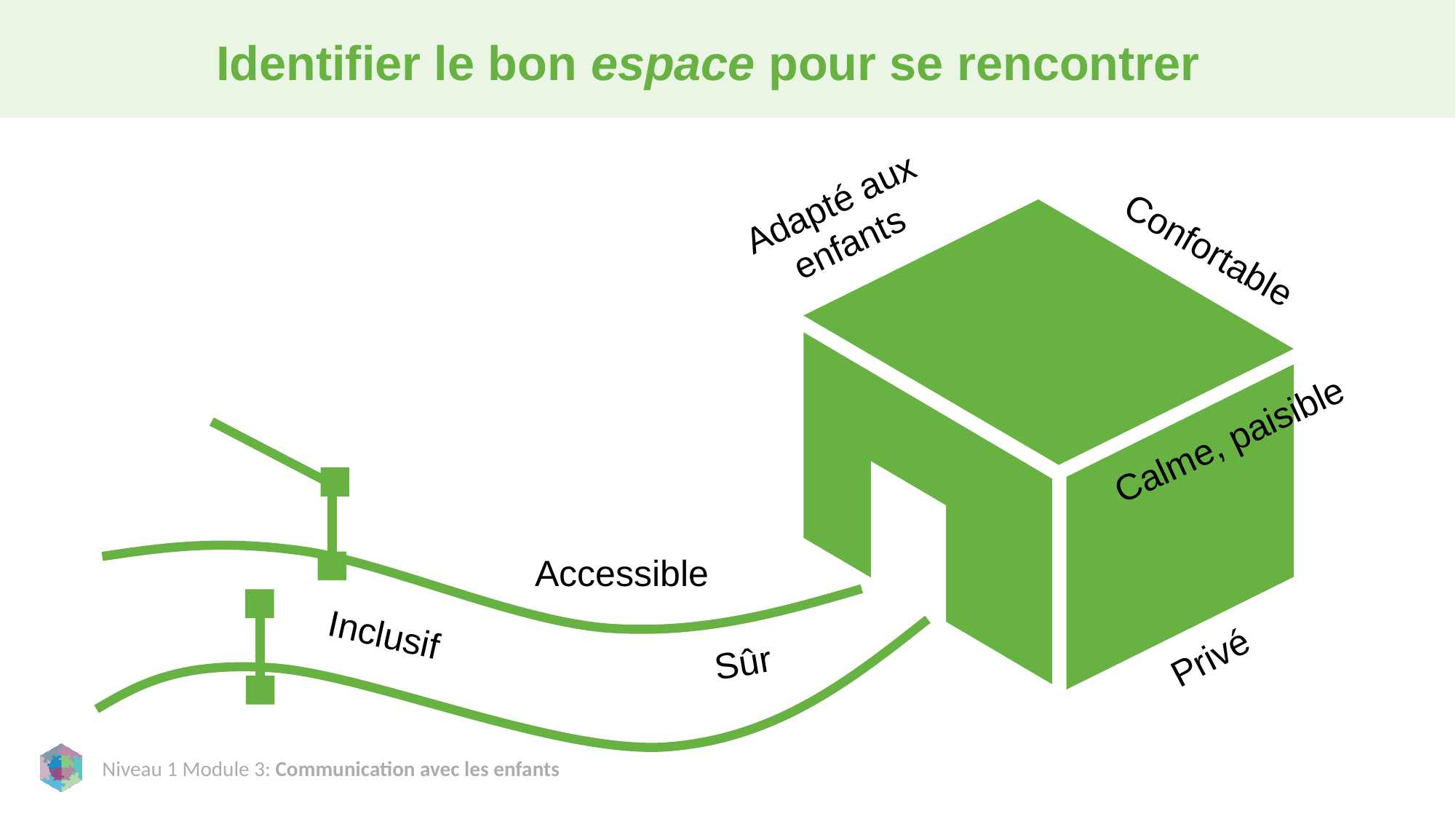

# Identifier le bon espace pour se rencontrer
Adapté aux enfants
Confortable

Calme, paisible
Accessible
Inclusif
Privé
Sûr